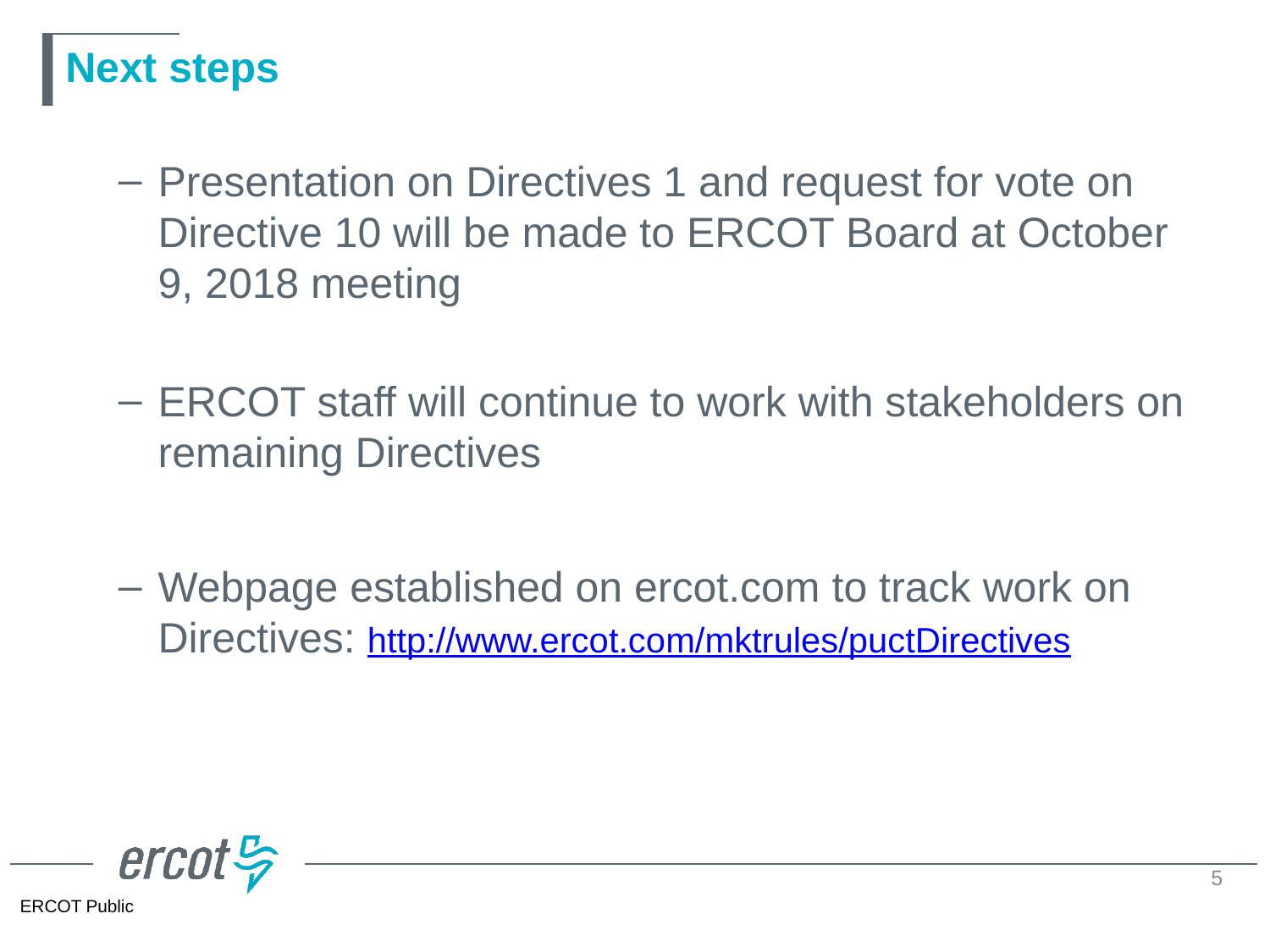

# Next steps
Presentation on Directives 1 and request for vote on Directive 10 will be made to ERCOT Board at October 9, 2018 meeting

ERCOT staff will continue to work with stakeholders on remaining Directives

Webpage established on ercot.com to track work on Directives: http://www.ercot.com/mktrules/puctDirectives

5